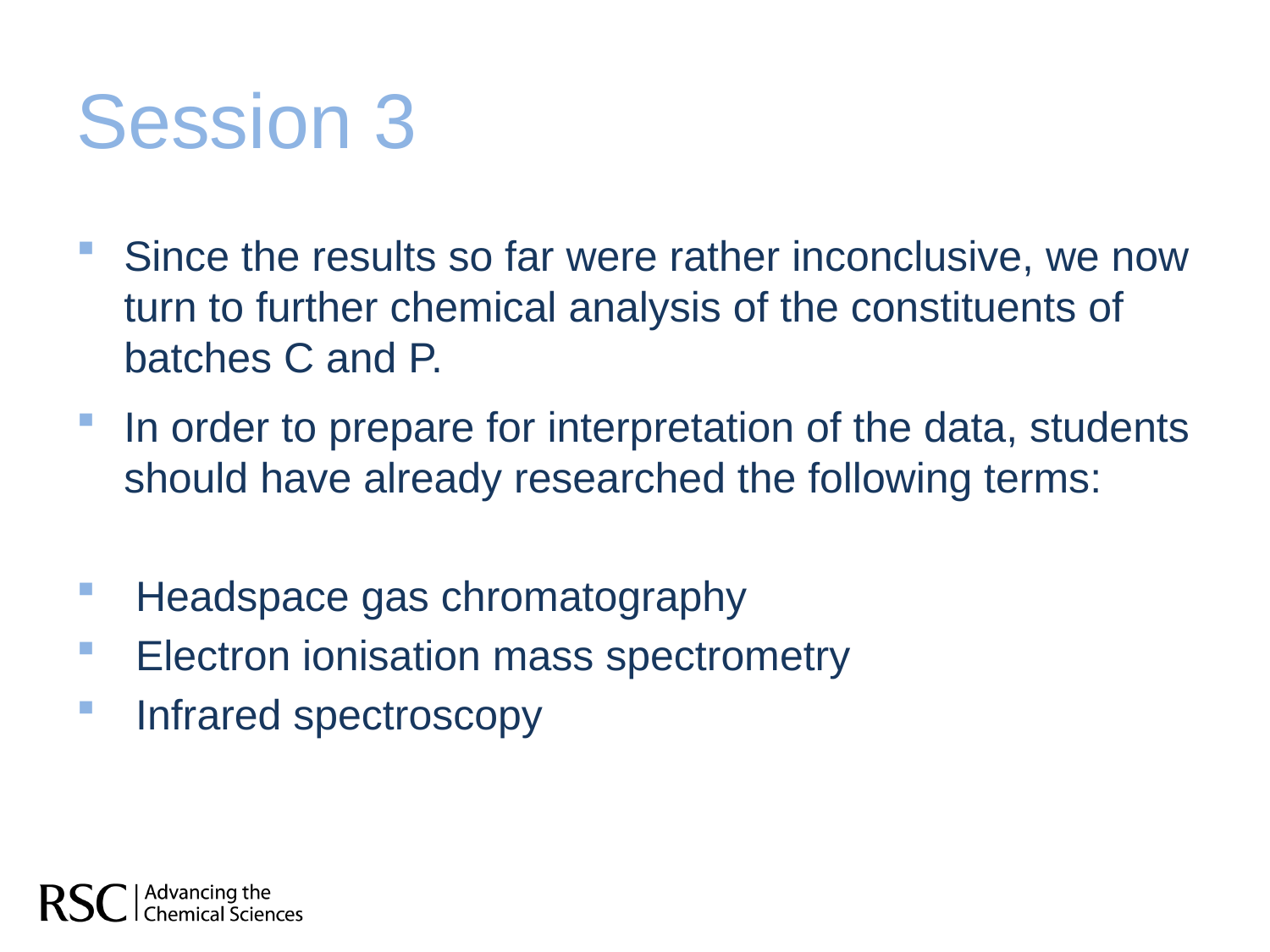

# Session 3
Since the results so far were rather inconclusive, we now turn to further chemical analysis of the constituents of batches C and P.
In order to prepare for interpretation of the data, students should have already researched the following terms:

 Headspace gas chromatography
 Electron ionisation mass spectrometry
 Infrared spectroscopy